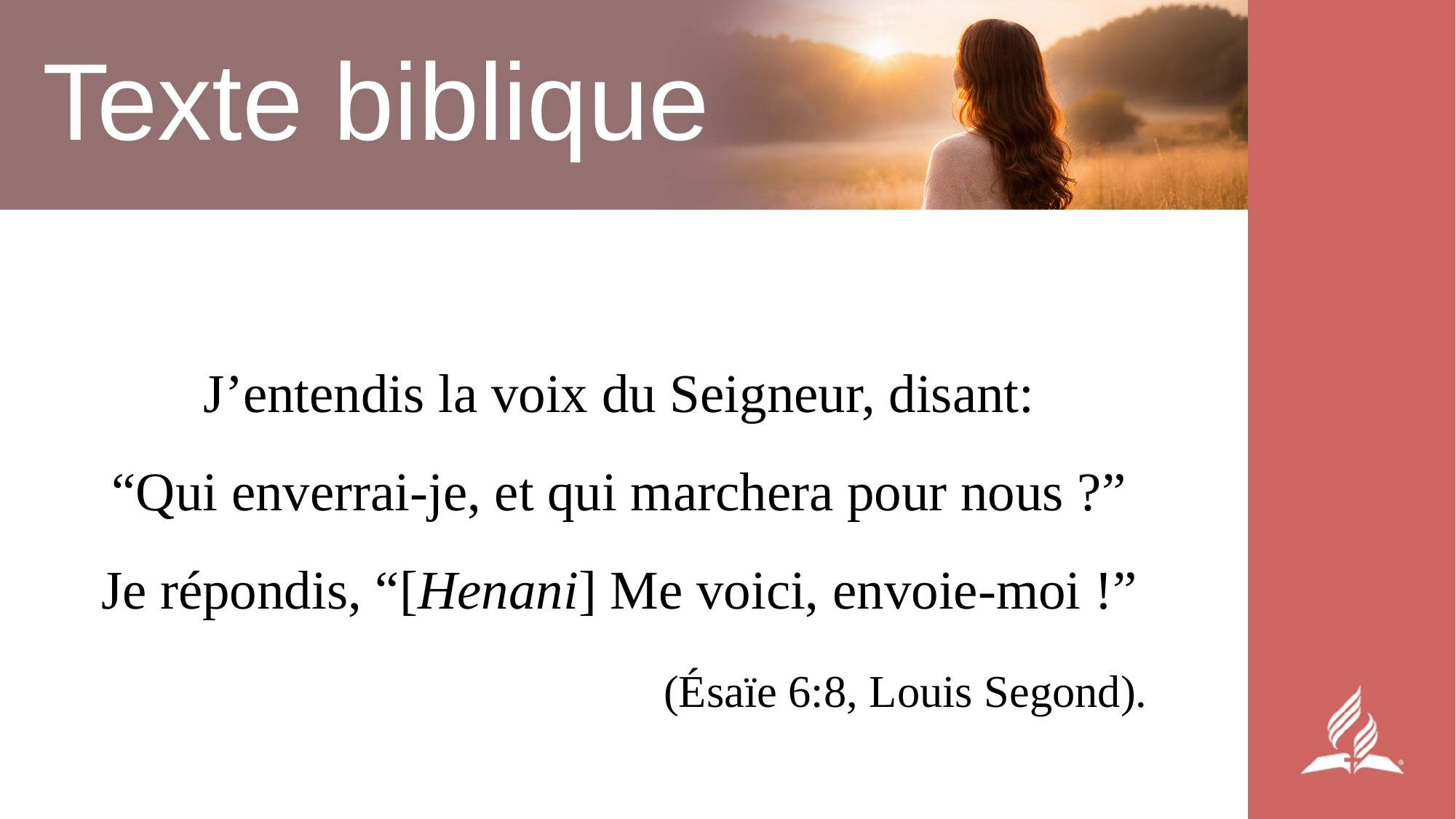

# Texte biblique

J’entendis la voix du Seigneur, disant:
“Qui enverrai-je, et qui marchera pour nous ?”
Je répondis, “[Henani] Me voici, envoie-moi !”
                                         (Ésaïe 6:8, Louis Segond).